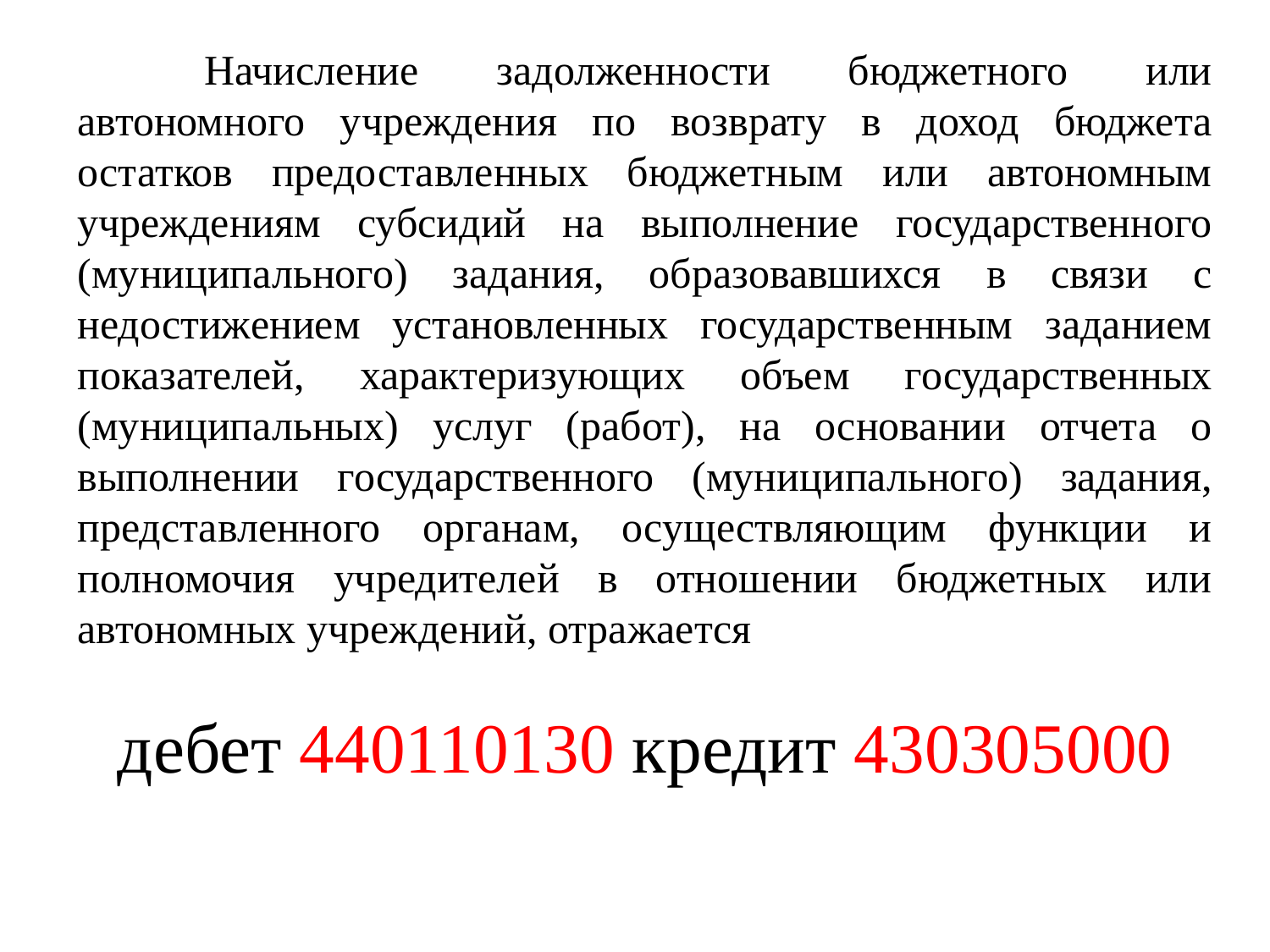

Начисление задолженности бюджетного или автономного учреждения по возврату в доход бюджета остатков предоставленных бюджетным или автономным учреждениям субсидий на выполнение государственного (муниципального) задания, образовавшихся в связи с недостижением установленных государственным заданием показателей, характеризующих объем государственных (муниципальных) услуг (работ), на основании отчета о выполнении государственного (муниципального) задания, представленного органам, осуществляющим функции и полномочия учредителей в отношении бюджетных или автономных учреждений, отражается

дебет 440110130 кредит 430305000